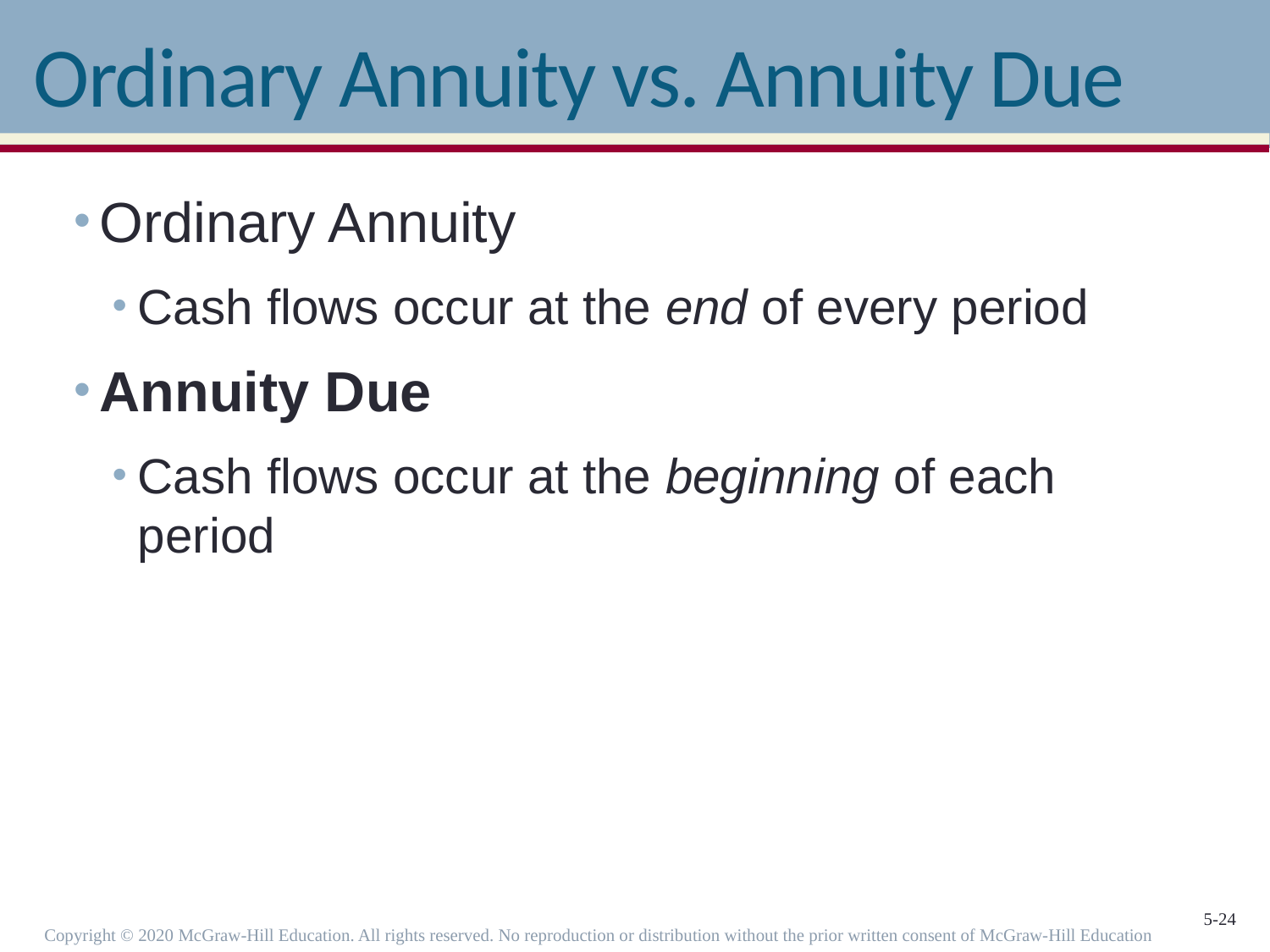

# Ordinary Annuity vs. Annuity Due
Ordinary Annuity
Cash flows occur at the end of every period
Annuity Due
Cash flows occur at the beginning of each period
Copyright © 2020 McGraw-Hill Education. All rights reserved. No reproduction or distribution without the prior written consent of McGraw-Hill Education